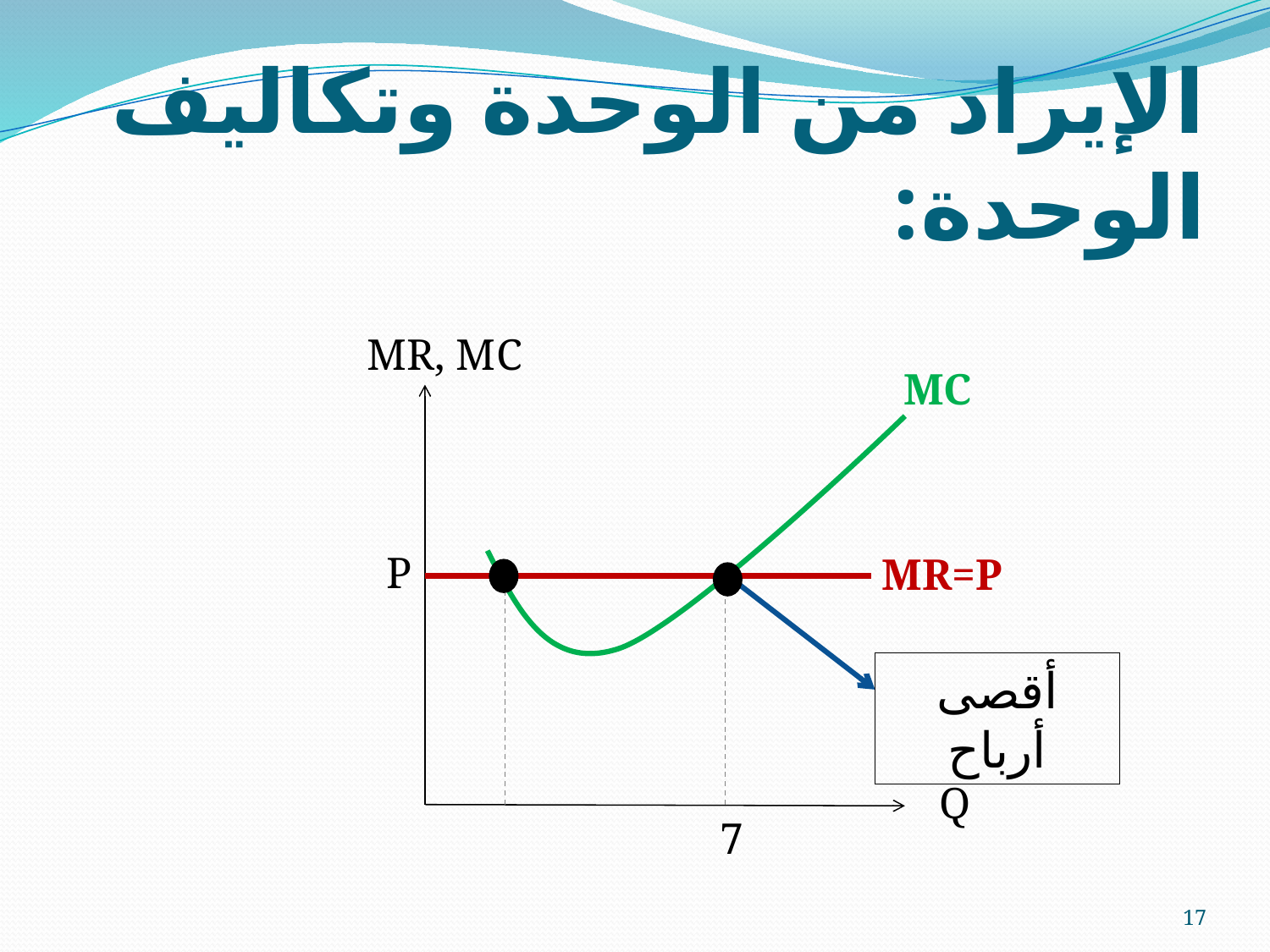

# الإيراد من الوحدة وتكاليف الوحدة:

MR, MC
MC

P
MR=P

أقصى أرباح
Q
7
17